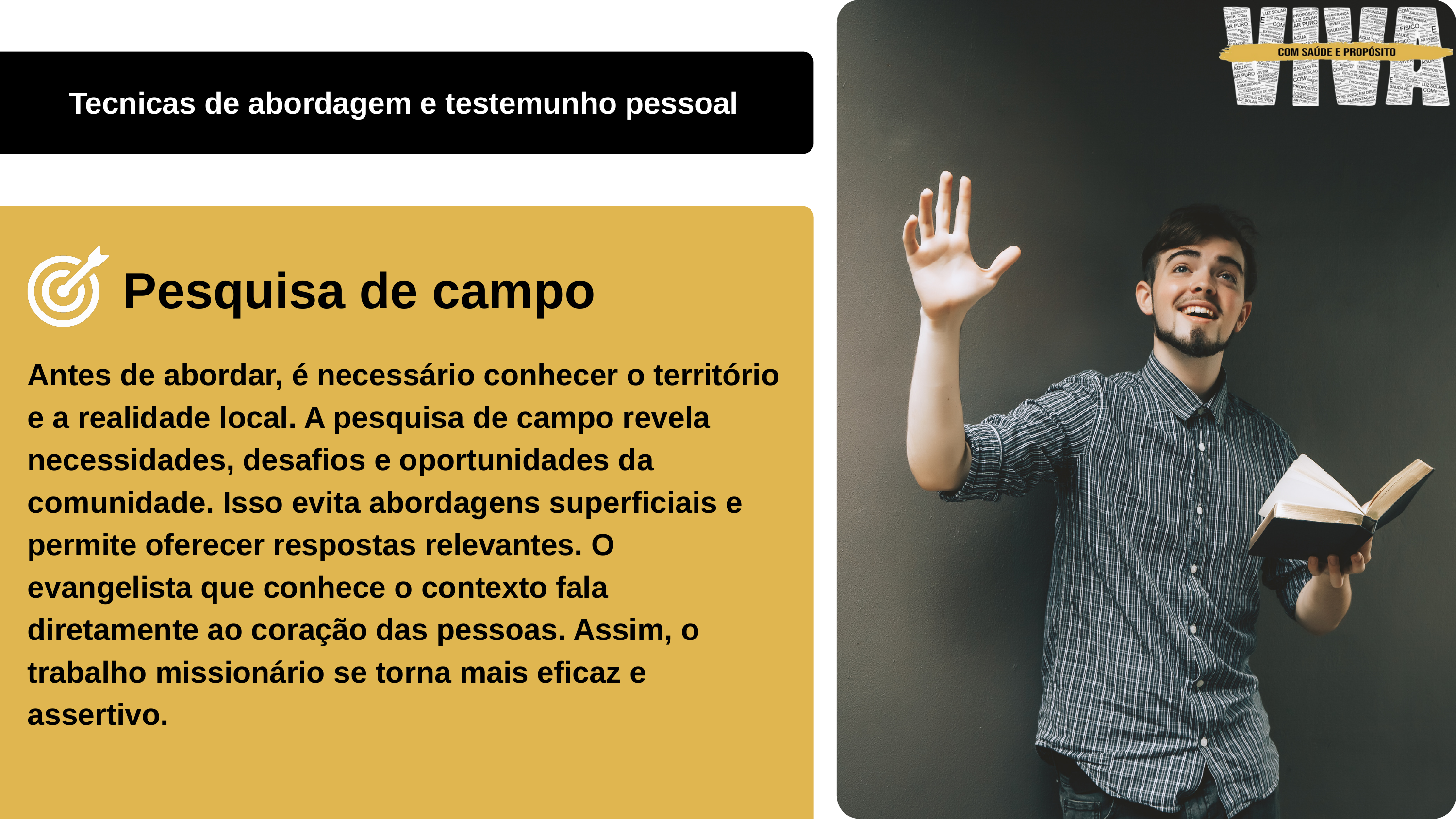

Tecnicas de abordagem e testemunho pessoal

Pesquisa de campo
Antes de abordar, é necessário conhecer o território e a realidade local. A pesquisa de campo revela necessidades, desafios e oportunidades da comunidade. Isso evita abordagens superficiais e permite oferecer respostas relevantes. O evangelista que conhece o contexto fala diretamente ao coração das pessoas. Assim, o trabalho missionário se torna mais eficaz e assertivo.